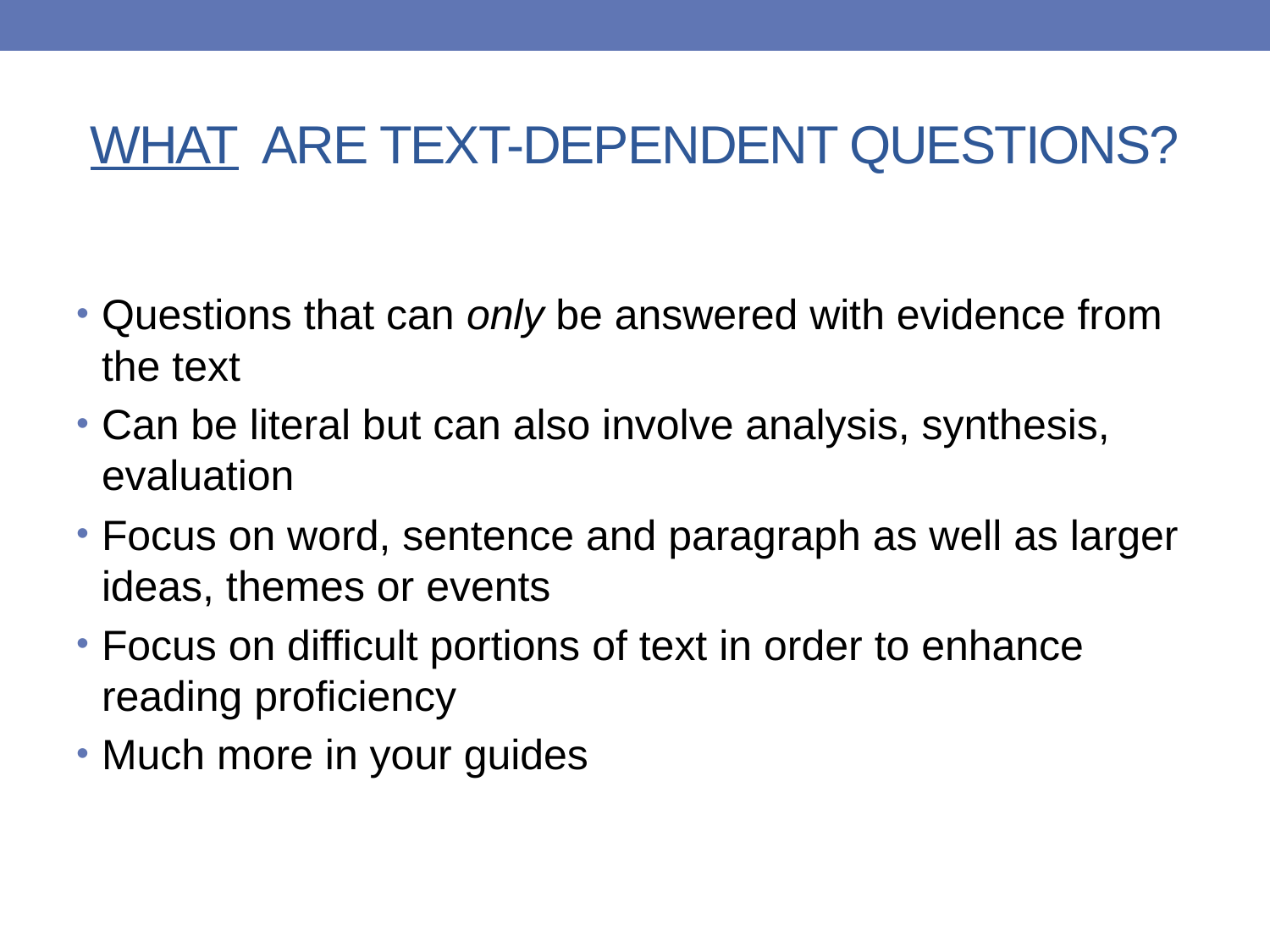

# WHAT  ARE TEXT-DEPENDENT QUESTIONS?

Questions that can only be answered with evidence from the text
Can be literal but can also involve analysis, synthesis, evaluation
Focus on word, sentence and paragraph as well as larger ideas, themes or events
Focus on difficult portions of text in order to enhance reading proficiency
Much more in your guides